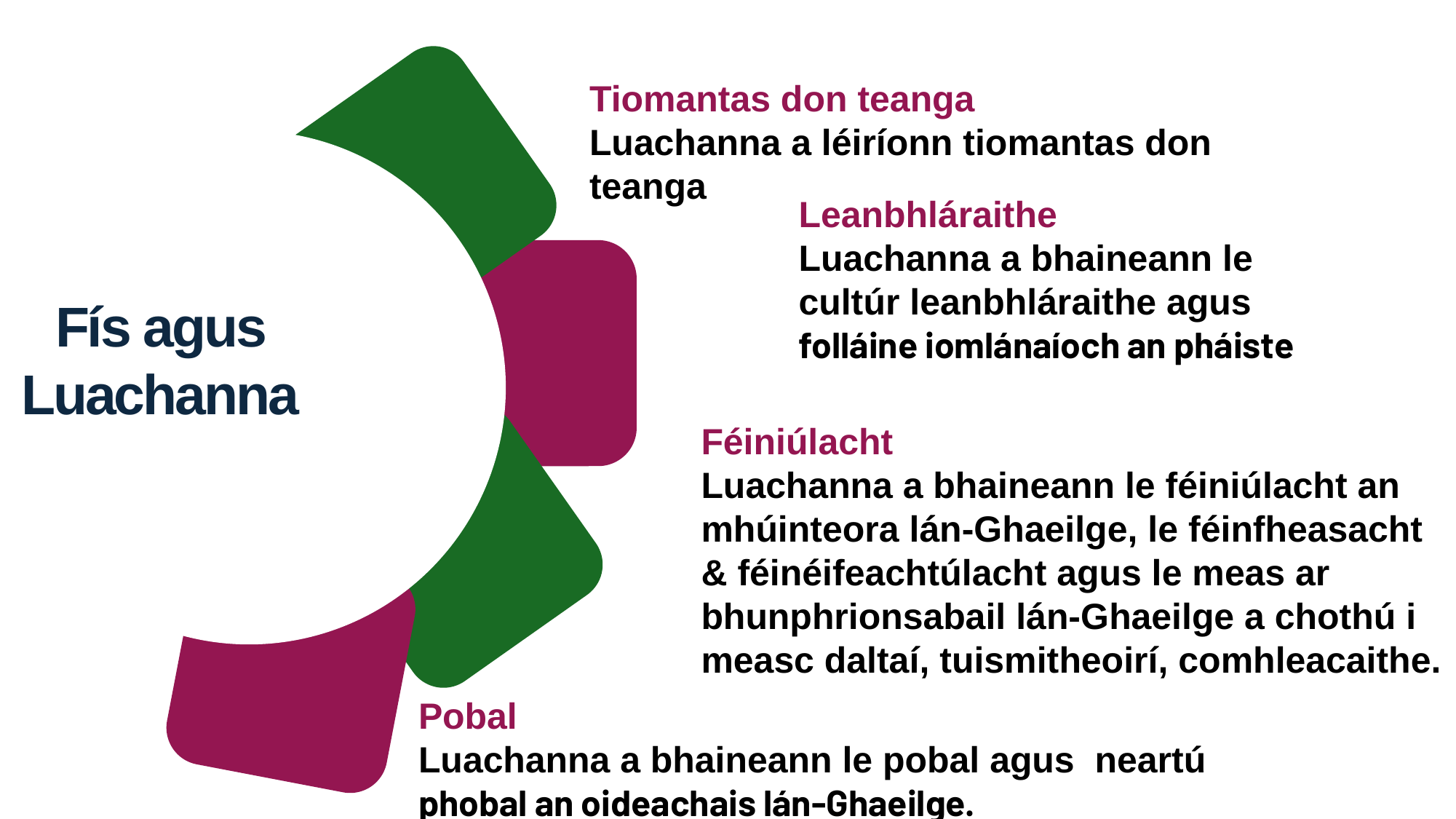

Tiomantas don teanga
Luachanna a léiríonn tiomantas don teanga

Leanbhláraithe
Luachanna a bhaineann le cultúr leanbhláraithe agus folláine iomlánaíoch an pháiste

Fís agus Luachanna
Féiniúlacht
Luachanna a bhaineann le féiniúlacht an mhúinteora lán-Ghaeilge, le féinfheasacht & féinéifeachtúlacht agus le meas ar bhunphrionsabail lán-Ghaeilge a chothú i measc daltaí, tuismitheoirí, comhleacaithe.

Pobal
Luachanna a bhaineann le pobal agus  neartú phobal an oideachais lán-Ghaeilge.